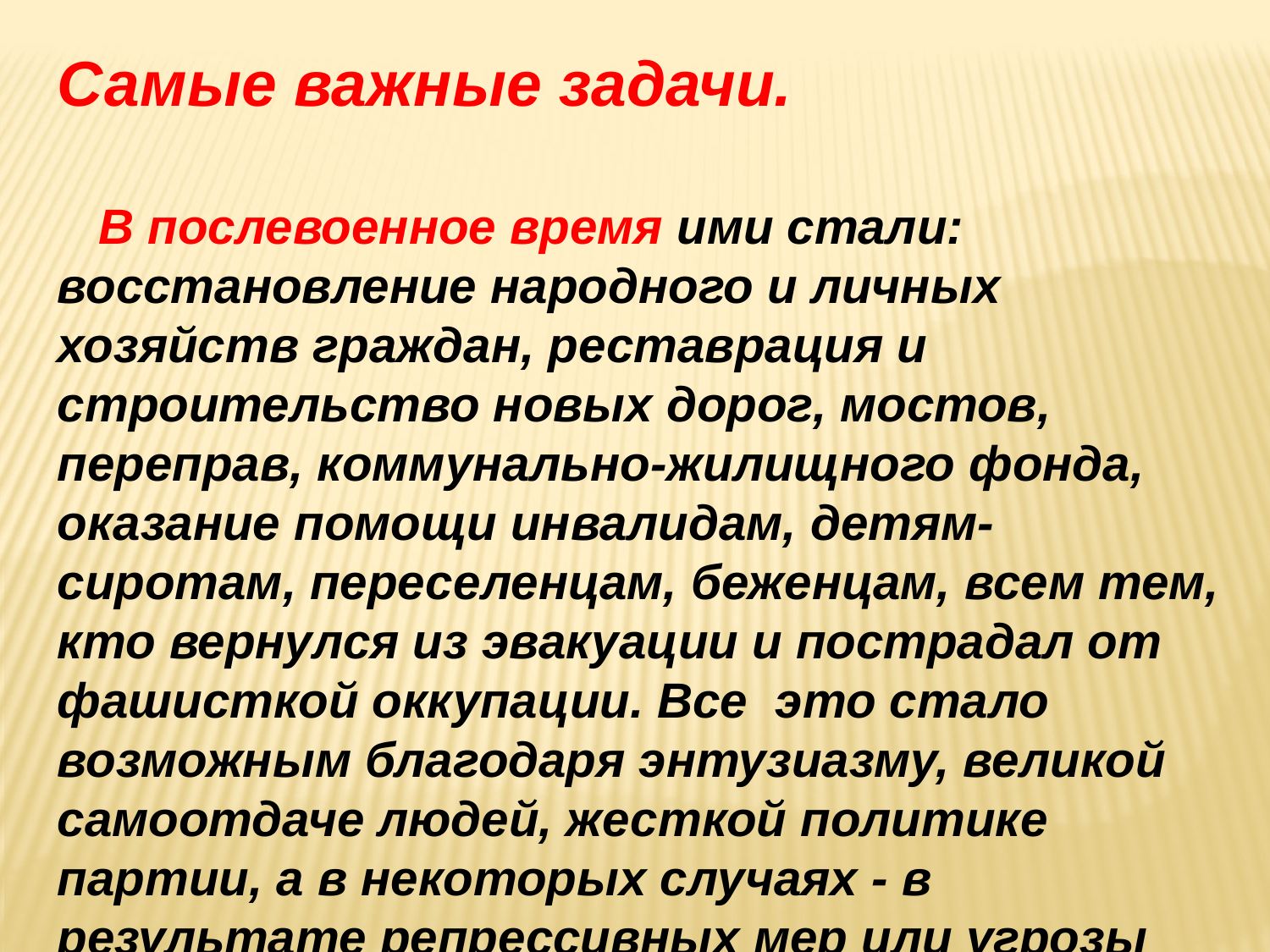

Самые важные задачи.

   В послевоенное время ими стали: восстановление народного и личных хозяйств граждан, реставрация и строительство новых дорог, мостов, переправ, коммунально-жилищного фонда, оказание помощи инвалидам, детям-сиротам, переселенцам, беженцам, всем тем, кто вернулся из эвакуации и пострадал от фашисткой оккупации. Все  это стало возможным благодаря энтузиазму, великой самоотдаче людей, жесткой политике партии, а в некоторых случаях - в результате репрессивных мер или угрозы наказанием.